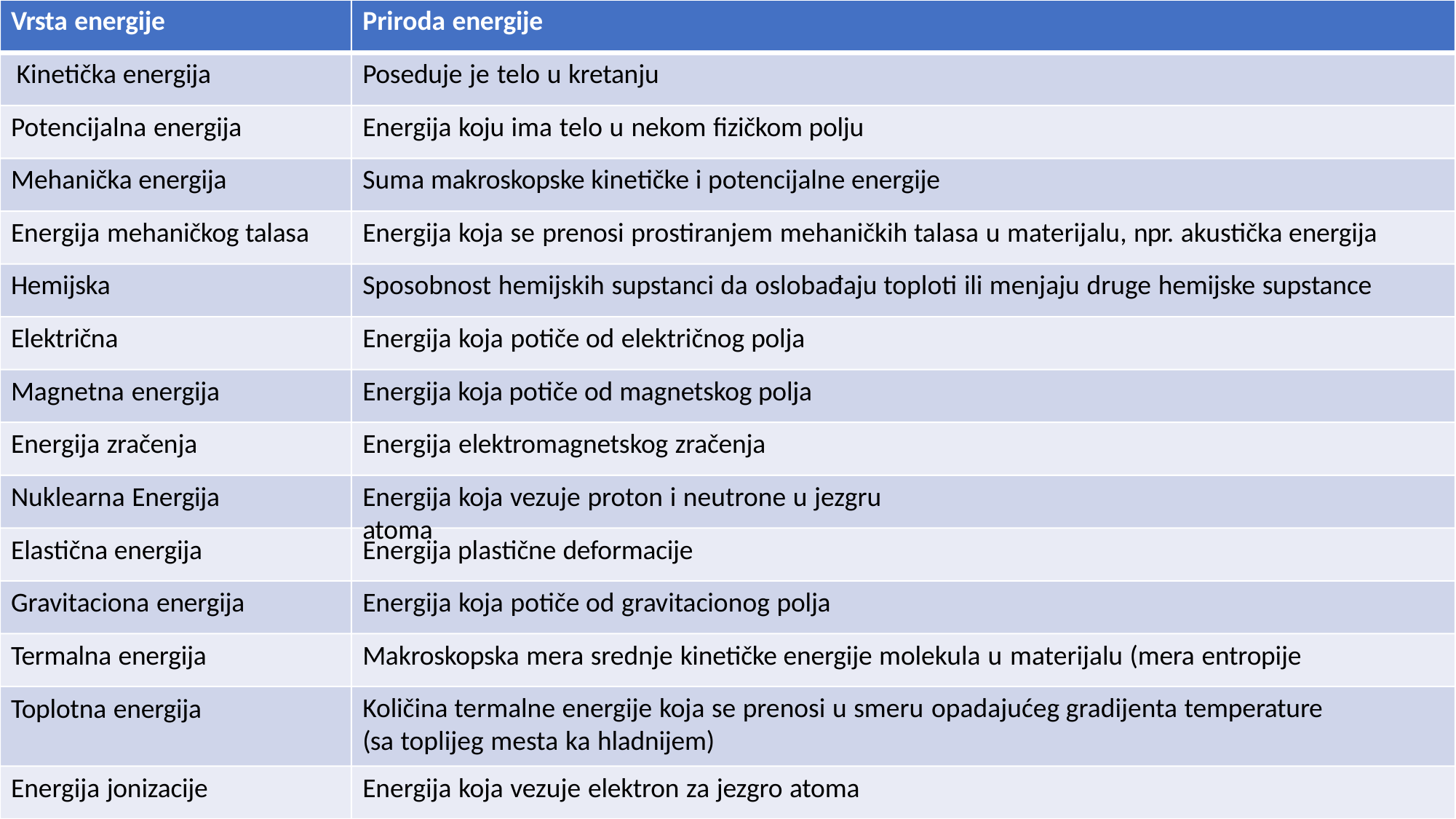

Vrsta energije
Priroda energije
Kinetička energija
Poseduje je telo u kretanju
Potencijalna energija
Energija koju ima telo u nekom fizičkom polju
Mehanička energija
Suma makroskopske kinetičke i potencijalne energije
Energija mehaničkog talasa
Energija koja se prenosi prostiranjem mehaničkih talasa u materijalu, npr. akustička energija
Hemijska
Sposobnost hemijskih supstanci da oslobađaju toploti ili menjaju druge hemijske supstance
Električna
Energija koja potiče od električnog polja
Magnetna energija
Energija koja potiče od magnetskog polja
Energija zračenja
Energija elektromagnetskog zračenja
Nuklearna Energija
Energija koja vezuje proton i neutrone u jezgru atoma
Elastična energija
Energija plastične deformacije
Gravitaciona energija
Energija koja potiče od gravitacionog polja
Termalna energija
Makroskopska mera srednje kinetičke energije molekula u materijalu (mera entropije
Toplotna energija
Količina termalne energije koja se prenosi u smeru opadajućeg gradijenta temperature (sa toplijeg mesta ka hladnijem)
Energija jonizacije
Energija koja vezuje elektron za jezgro atoma